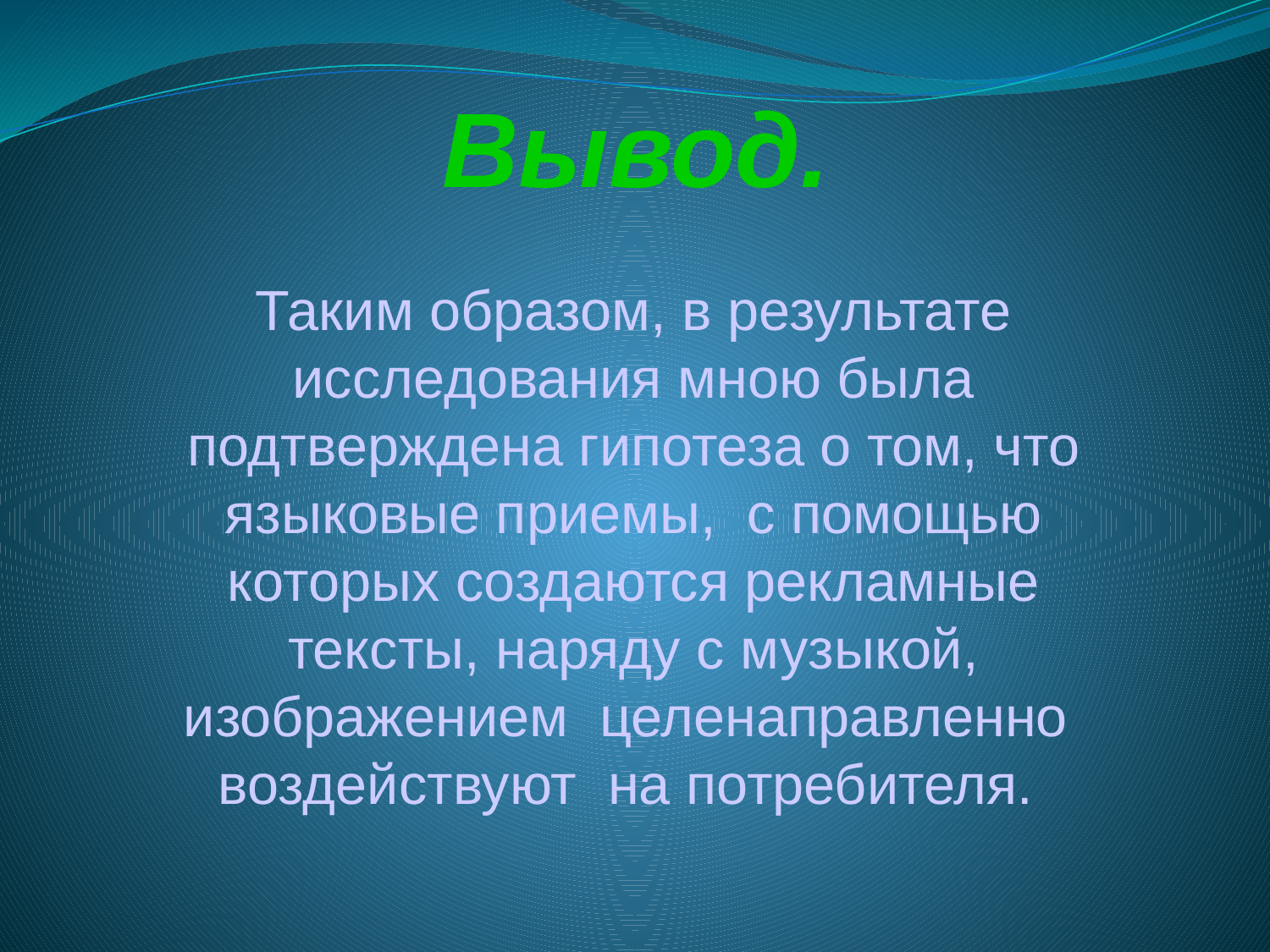

# Вывод.
Таким образом, в результате исследования мною была подтверждена гипотеза о том, что языковые приемы,  с помощью которых создаются рекламные тексты, наряду с музыкой, изображением  целенаправленно  воздействуют  на потребителя.